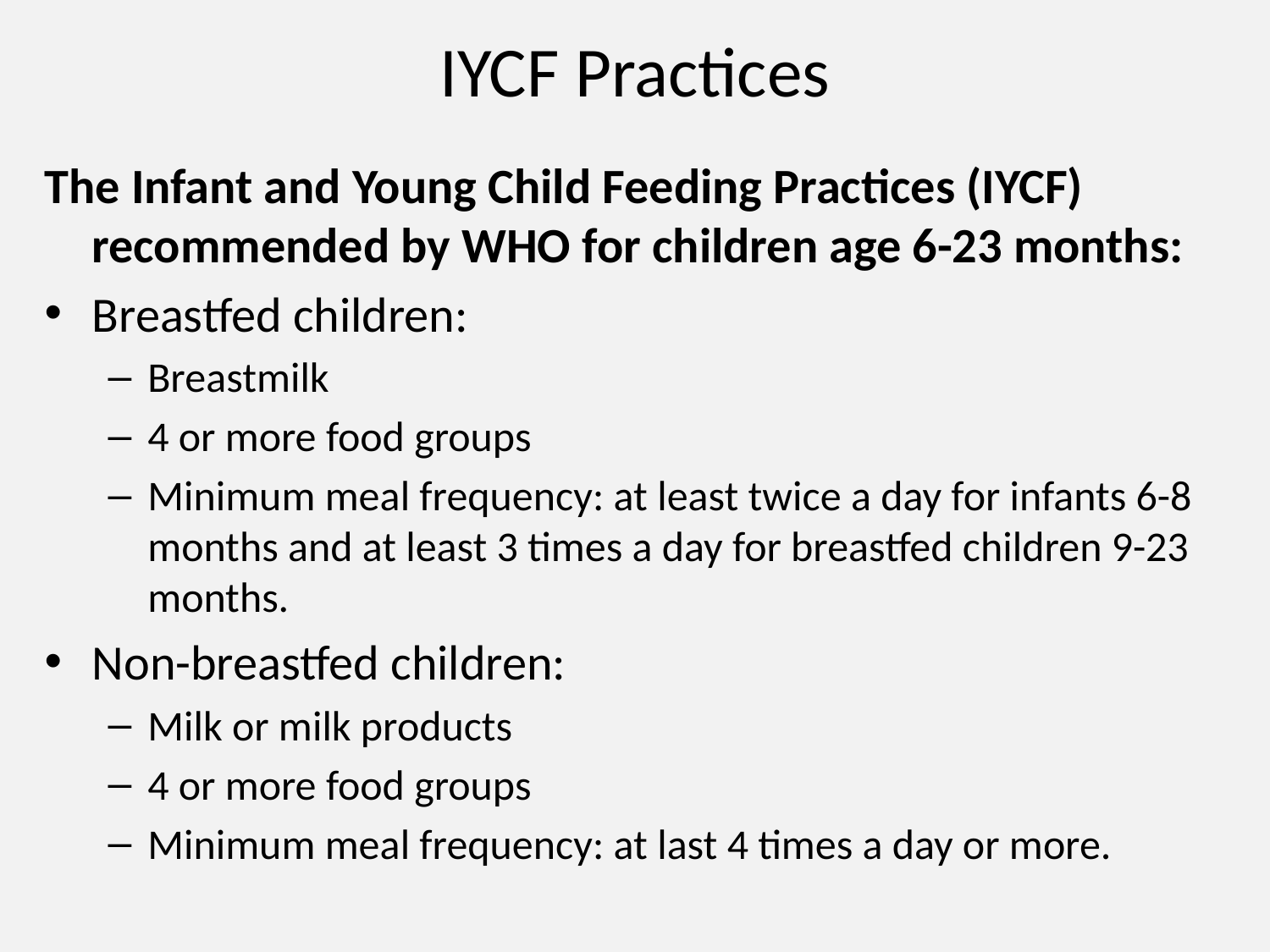

# IYCF Practices
The Infant and Young Child Feeding Practices (IYCF) recommended by WHO for children age 6-23 months:
Breastfed children:
Breastmilk
4 or more food groups
Minimum meal frequency: at least twice a day for infants 6-8 months and at least 3 times a day for breastfed children 9-23 months.
Non-breastfed children:
Milk or milk products
4 or more food groups
Minimum meal frequency: at last 4 times a day or more.